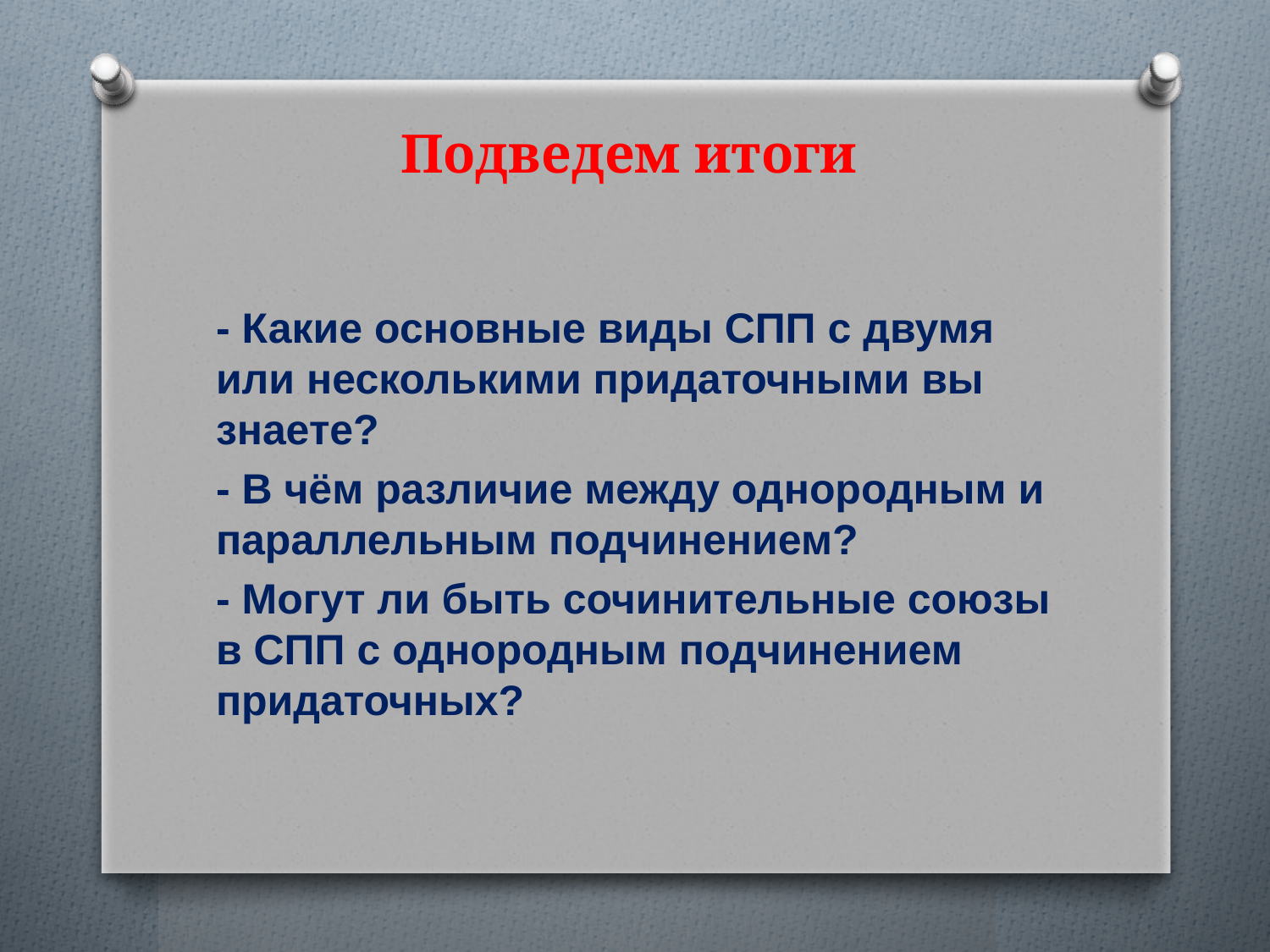

# Подведем итоги
- Какие основные виды СПП с двумя или несколькими придаточными вы знаете?
- В чём различие между однородным и параллельным подчинением?
- Могут ли быть сочинительные союзы в СПП с однородным подчинением придаточных?